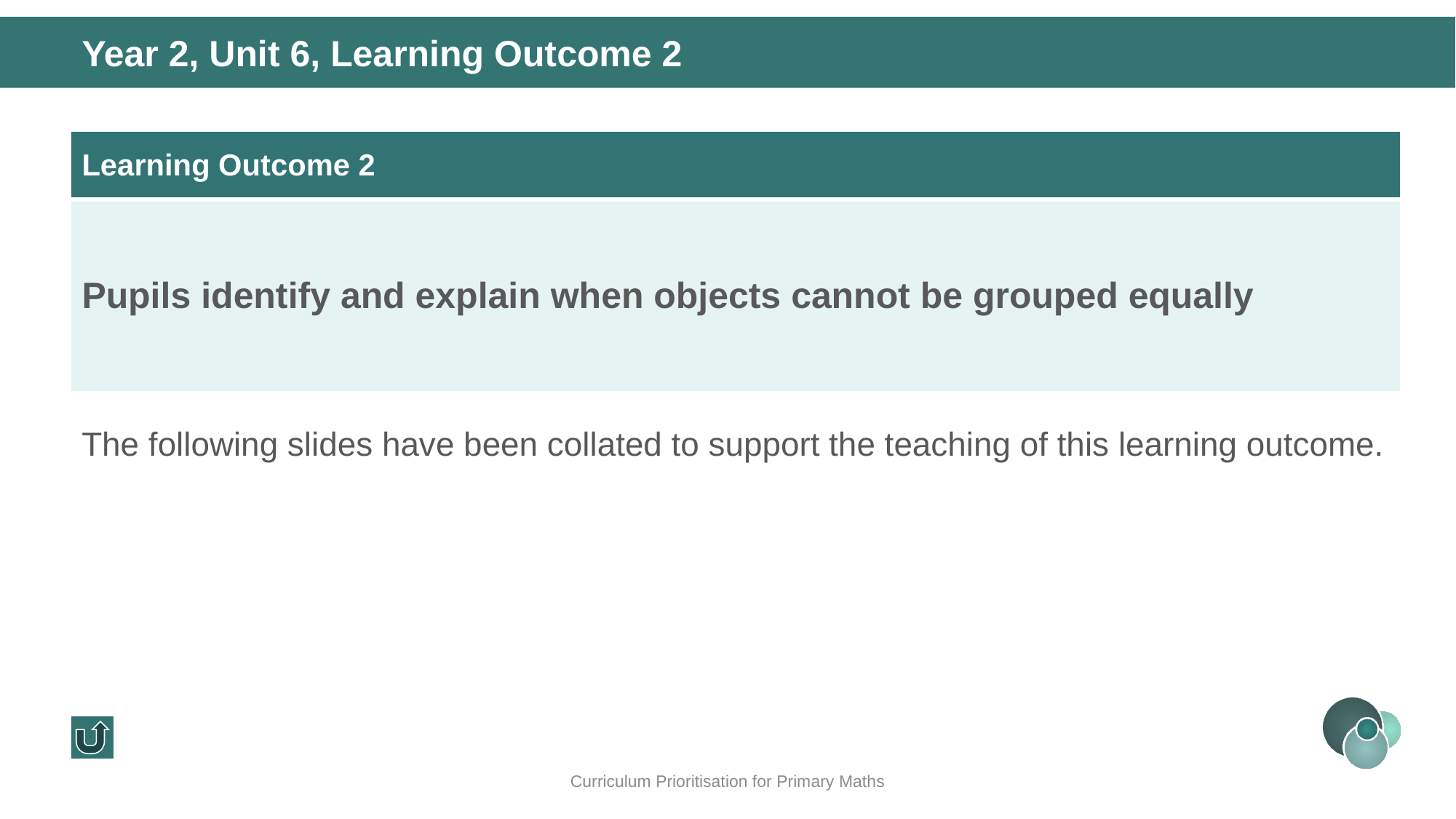

Year 2, Unit 6, Learning Outcome 2
| Learning Outcome 2 |
| --- |
| Pupils identify and explain when objects cannot be grouped equally |
The following slides have been collated to support the teaching of this learning outcome.

Curriculum Prioritisation for Primary Maths